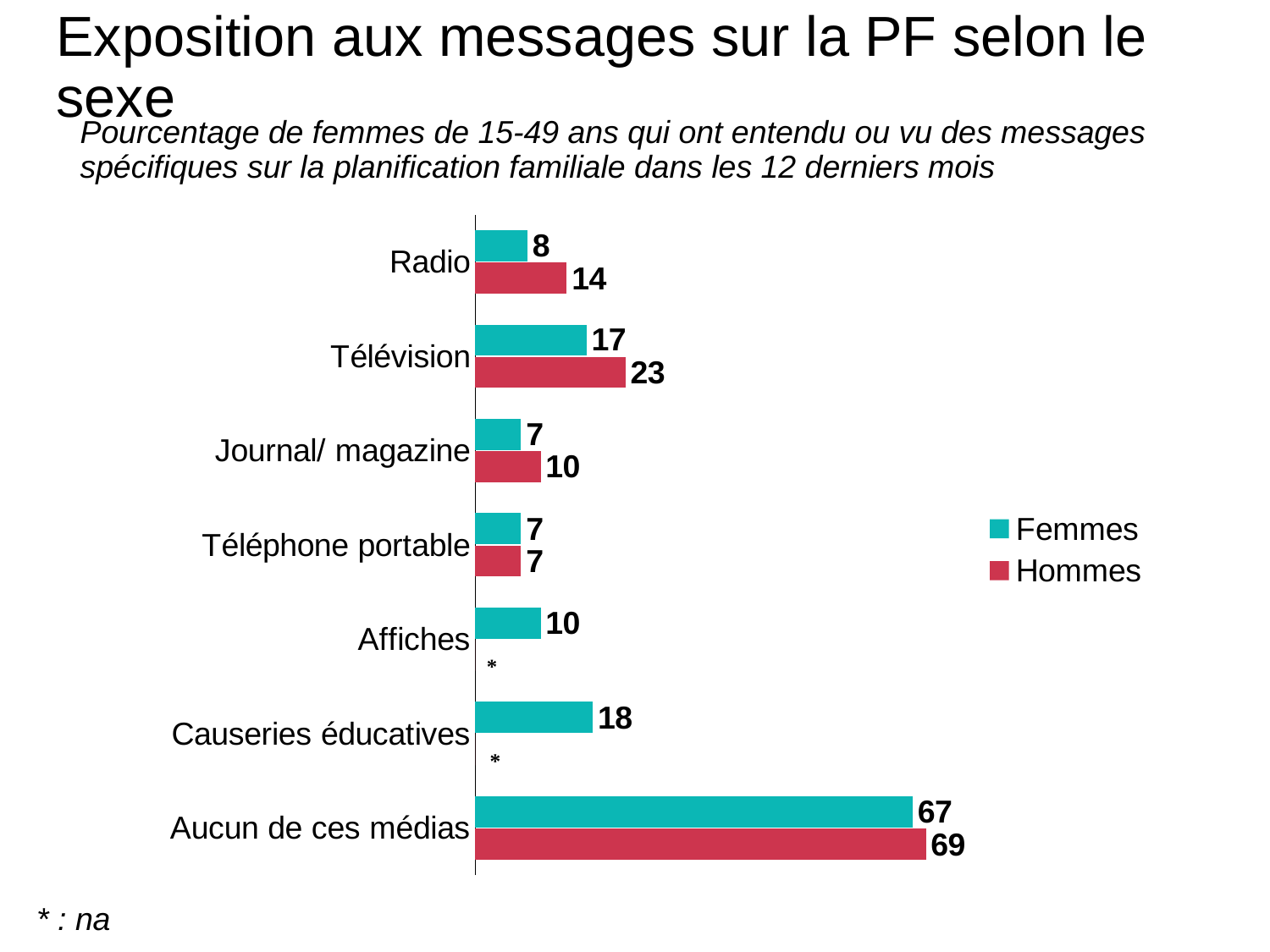

# Exposition aux messages sur la PF selon le sexe
Pourcentage de femmes de 15-49 ans qui ont entendu ou vu des messages spécifiques sur la planification familiale dans les 12 derniers mois

### Chart

| Category | Hommes | Femmes |
|---|---|---|
| Aucun de ces médias | 69.0 | 67.0 |
| Causeries éducatives | 0.0 | 18.0 |
| Affiches | 0.0 | 10.0 |
| Téléphone portable | 7.0 | 7.0 |
| Journal/ magazine | 10.0 | 7.0 |
| Télévision | 23.0 | 17.0 |
| Radio | 14.0 | 8.0 |
* : na